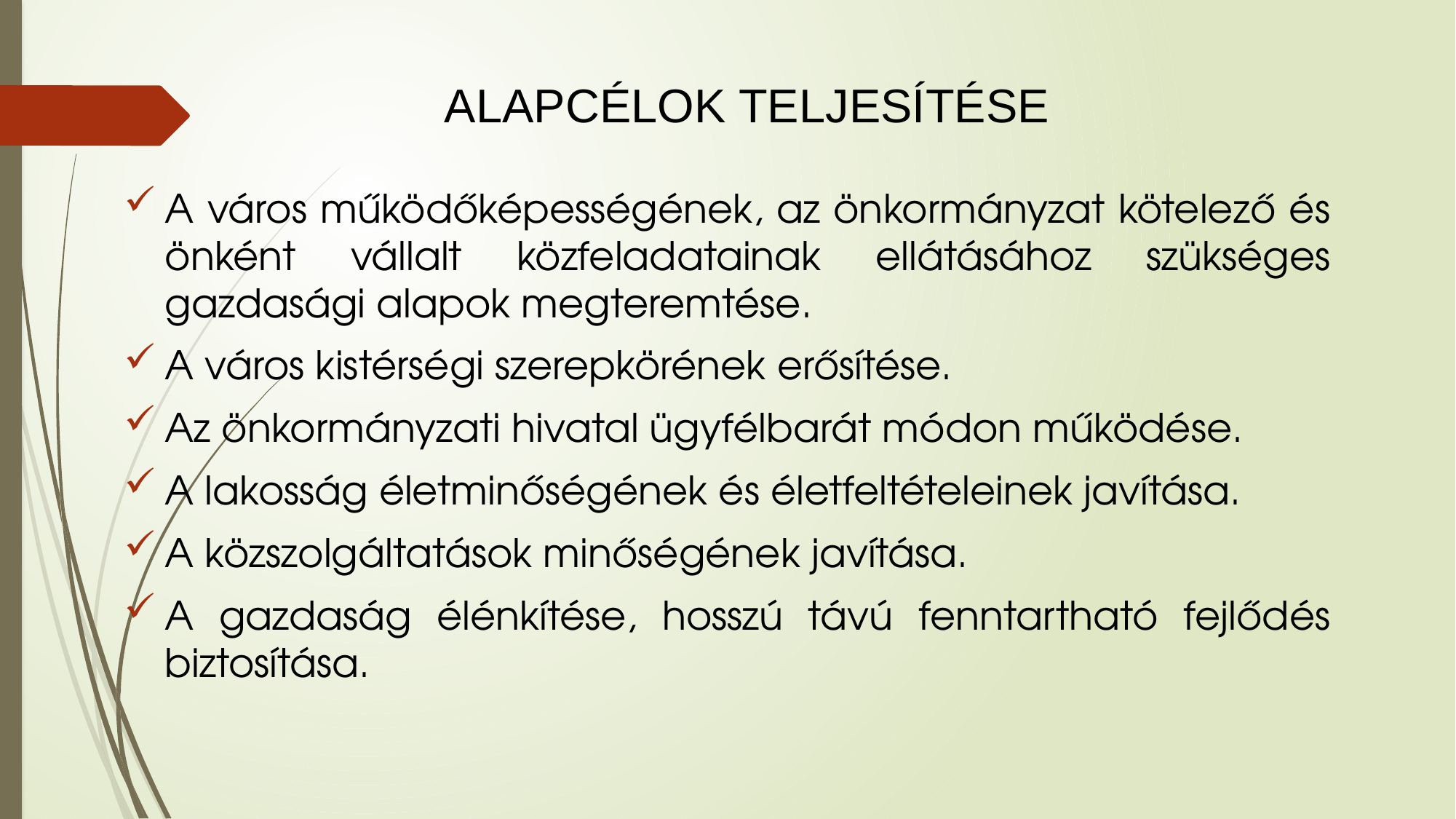

# ALAPCÉLOK TELJESÍTÉSE
A város működőképességének, az önkormányzat kötelező és önként vállalt közfeladatainak ellátásához szükséges gazdasági alapok megteremtése.
A város kistérségi szerepkörének erősítése.
Az önkormányzati hivatal ügyfélbarát módon működése.
A lakosság életminőségének és életfeltételeinek javítása.
A közszolgáltatások minőségének javítása.
A gazdaság élénkítése, hosszú távú fenntartható fejlődés biztosítása.